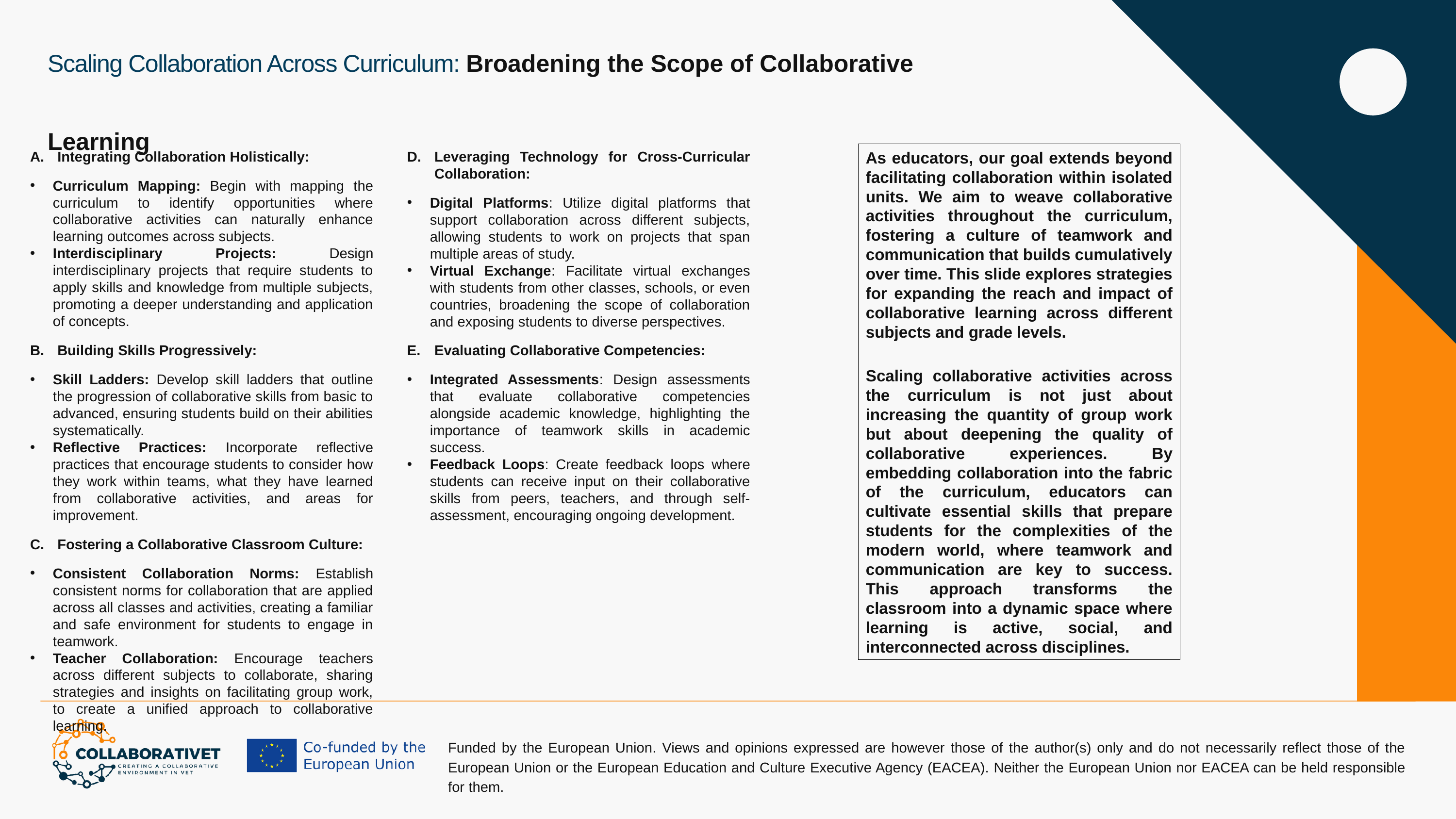

Scaling Collaboration Across Curriculum: Broadening the Scope of Collaborative Learning

Integrating Collaboration Holistically:
Curriculum Mapping: Begin with mapping the curriculum to identify opportunities where collaborative activities can naturally enhance learning outcomes across subjects.
Interdisciplinary Projects: Design interdisciplinary projects that require students to apply skills and knowledge from multiple subjects, promoting a deeper understanding and application of concepts.
Building Skills Progressively:
Skill Ladders: Develop skill ladders that outline the progression of collaborative skills from basic to advanced, ensuring students build on their abilities systematically.
Reflective Practices: Incorporate reflective practices that encourage students to consider how they work within teams, what they have learned from collaborative activities, and areas for improvement.
Fostering a Collaborative Classroom Culture:
Consistent Collaboration Norms: Establish consistent norms for collaboration that are applied across all classes and activities, creating a familiar and safe environment for students to engage in teamwork.
Teacher Collaboration: Encourage teachers across different subjects to collaborate, sharing strategies and insights on facilitating group work, to create a unified approach to collaborative learning.
As educators, our goal extends beyond facilitating collaboration within isolated units. We aim to weave collaborative activities throughout the curriculum, fostering a culture of teamwork and communication that builds cumulatively over time. This slide explores strategies for expanding the reach and impact of collaborative learning across different subjects and grade levels.
Scaling collaborative activities across the curriculum is not just about increasing the quantity of group work but about deepening the quality of collaborative experiences. By embedding collaboration into the fabric of the curriculum, educators can cultivate essential skills that prepare students for the complexities of the modern world, where teamwork and communication are key to success. This approach transforms the classroom into a dynamic space where learning is active, social, and interconnected across disciplines.
Leveraging Technology for Cross-Curricular Collaboration:
Digital Platforms: Utilize digital platforms that support collaboration across different subjects, allowing students to work on projects that span multiple areas of study.
Virtual Exchange: Facilitate virtual exchanges with students from other classes, schools, or even countries, broadening the scope of collaboration and exposing students to diverse perspectives.
Evaluating Collaborative Competencies:
Integrated Assessments: Design assessments that evaluate collaborative competencies alongside academic knowledge, highlighting the importance of teamwork skills in academic success.
Feedback Loops: Create feedback loops where students can receive input on their collaborative skills from peers, teachers, and through self-assessment, encouraging ongoing development.

Funded by the European Union. Views and opinions expressed are however those of the author(s) only and do not necessarily reflect those of the European Union or the European Education and Culture Executive Agency (EACEA). Neither the European Union nor EACEA can be held responsible for them.